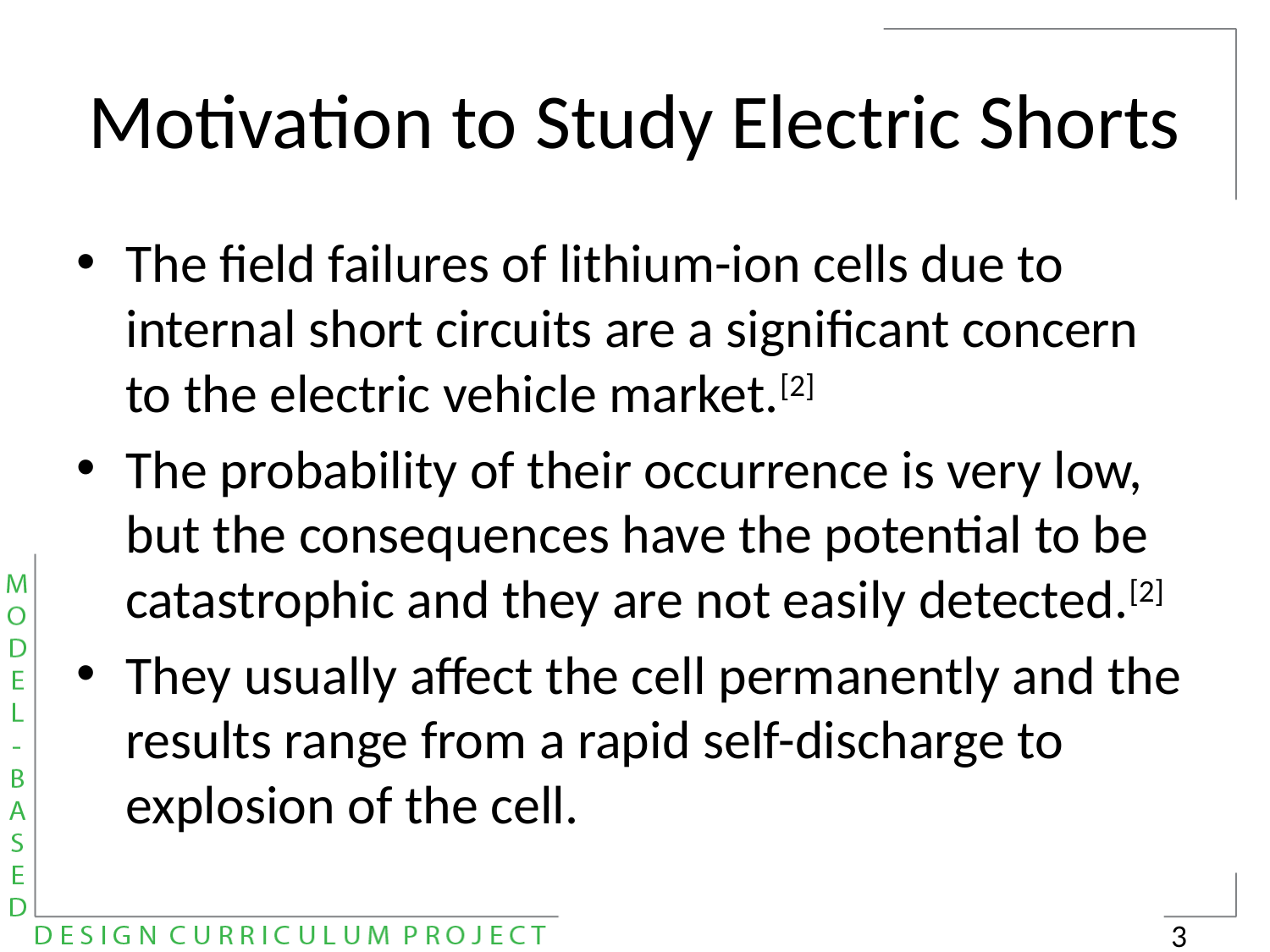

# Motivation to Study Electric Shorts
The field failures of lithium-ion cells due to internal short circuits are a significant concern to the electric vehicle market.[2]
The probability of their occurrence is very low, but the consequences have the potential to be catastrophic and they are not easily detected.[2]
They usually affect the cell permanently and the results range from a rapid self-discharge to explosion of the cell.